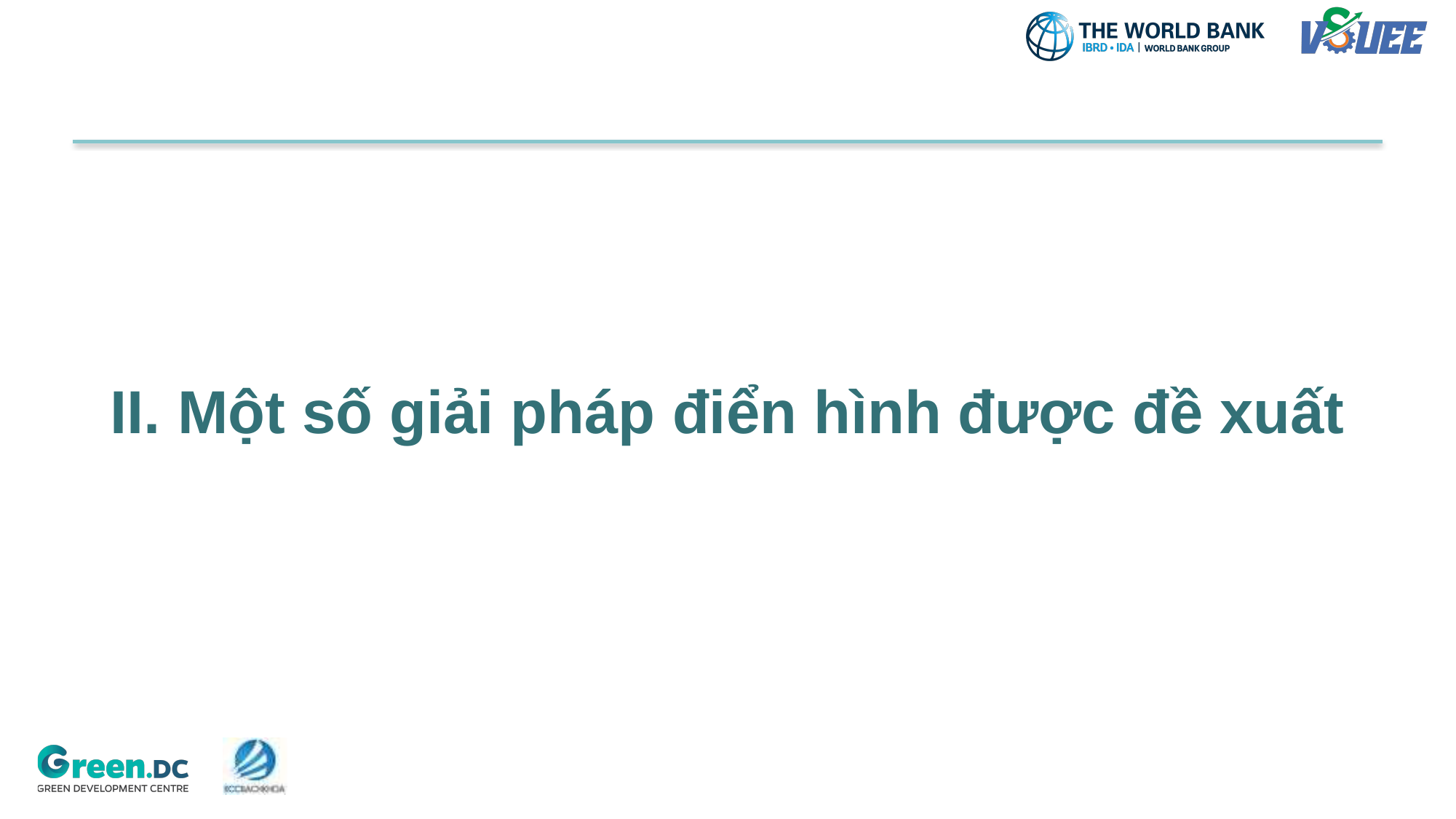

# II. Một số giải pháp điển hình được đề xuất